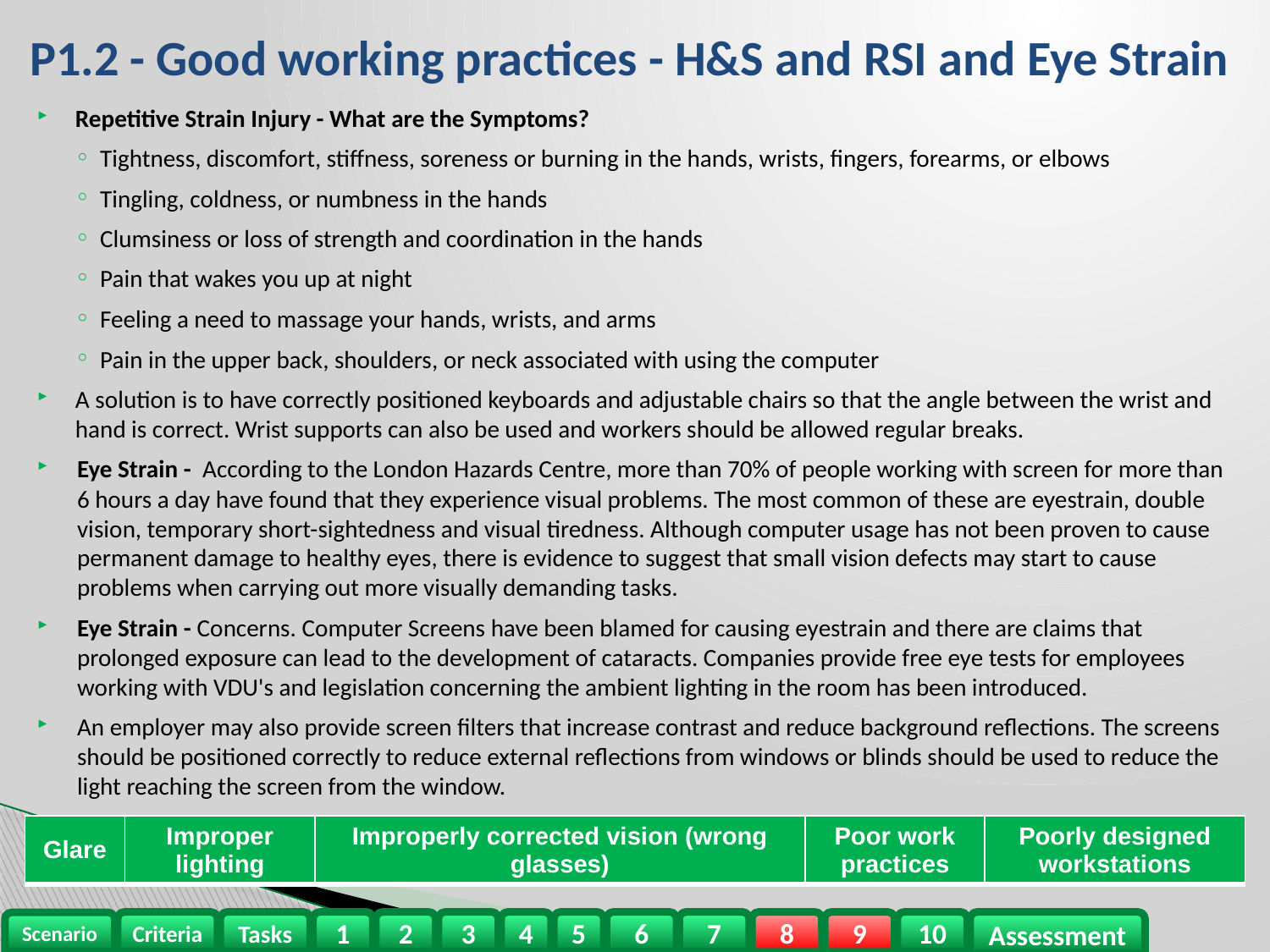

# P1.2 - Good working practices - H&S and RSI and Eye Strain
Repetitive Strain Injury - What are the Symptoms?
Tightness, discomfort, stiffness, soreness or burning in the hands, wrists, fingers, forearms, or elbows
Tingling, coldness, or numbness in the hands
Clumsiness or loss of strength and coordination in the hands
Pain that wakes you up at night
Feeling a need to massage your hands, wrists, and arms
Pain in the upper back, shoulders, or neck associated with using the computer
A solution is to have correctly positioned keyboards and adjustable chairs so that the angle between the wrist and hand is correct. Wrist supports can also be used and workers should be allowed regular breaks.
Eye Strain -  According to the London Hazards Centre, more than 70% of people working with screen for more than 6 hours a day have found that they experience visual problems. The most common of these are eyestrain, double vision, temporary short-sightedness and visual tiredness. Although computer usage has not been proven to cause permanent damage to healthy eyes, there is evidence to suggest that small vision defects may start to cause problems when carrying out more visually demanding tasks.
Eye Strain - Concerns. Computer Screens have been blamed for causing eyestrain and there are claims that prolonged exposure can lead to the development of cataracts. Companies provide free eye tests for employees working with VDU's and legislation concerning the ambient lighting in the room has been introduced.
An employer may also provide screen filters that increase contrast and reduce background reflections. The screens should be positioned correctly to reduce external reflections from windows or blinds should be used to reduce the light reaching the screen from the window.
| Glare | Improper lighting | Improperly corrected vision (wrong glasses) | Poor work practices | Poorly designed workstations |
| --- | --- | --- | --- | --- |